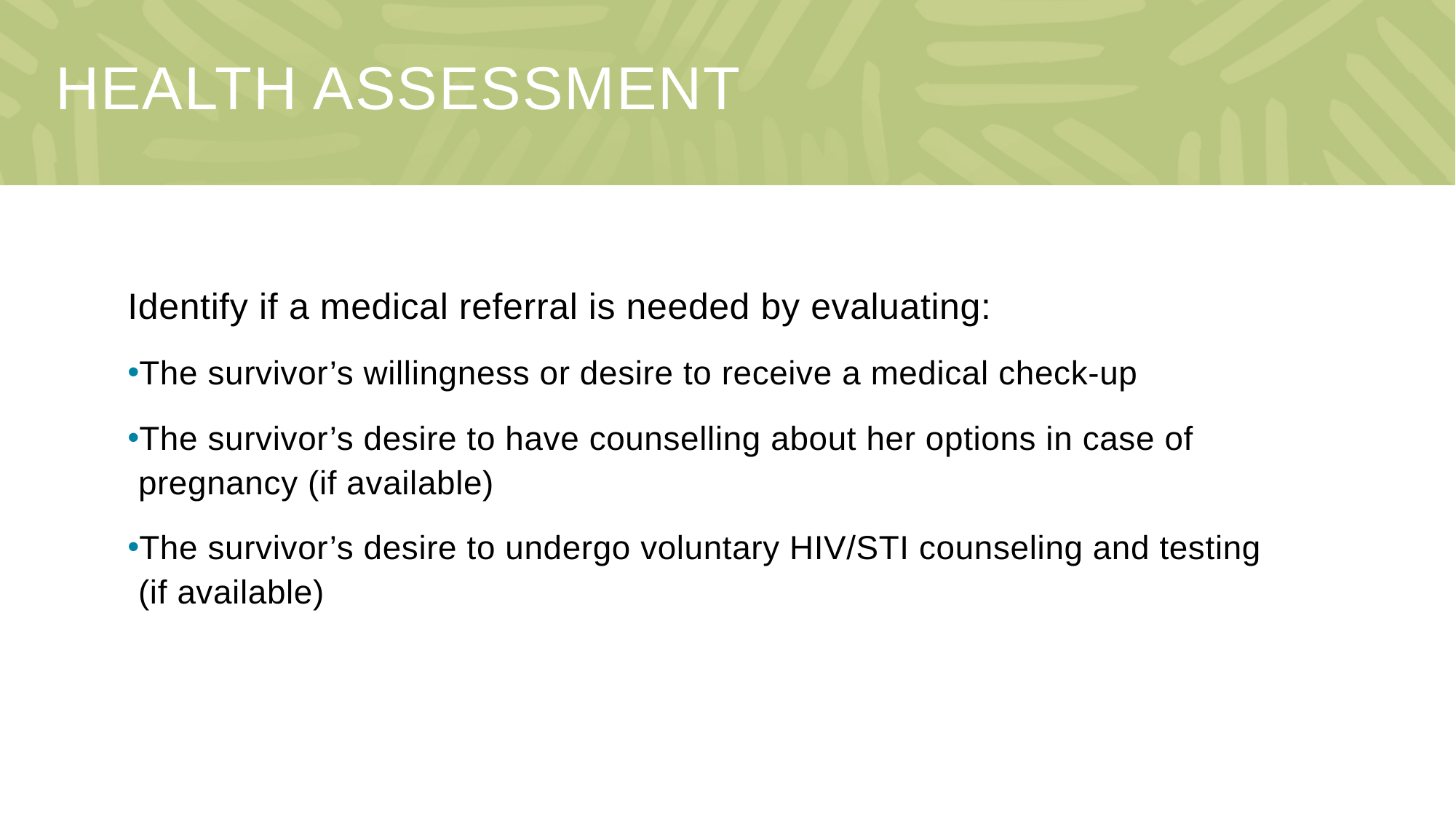

# Health assessment
Identify if a medical referral is needed by evaluating:
The survivor’s willingness or desire to receive a medical check-up
The survivor’s desire to have counselling about her options in case of pregnancy (if available)
The survivor’s desire to undergo voluntary HIV/STI counseling and testing (if available)